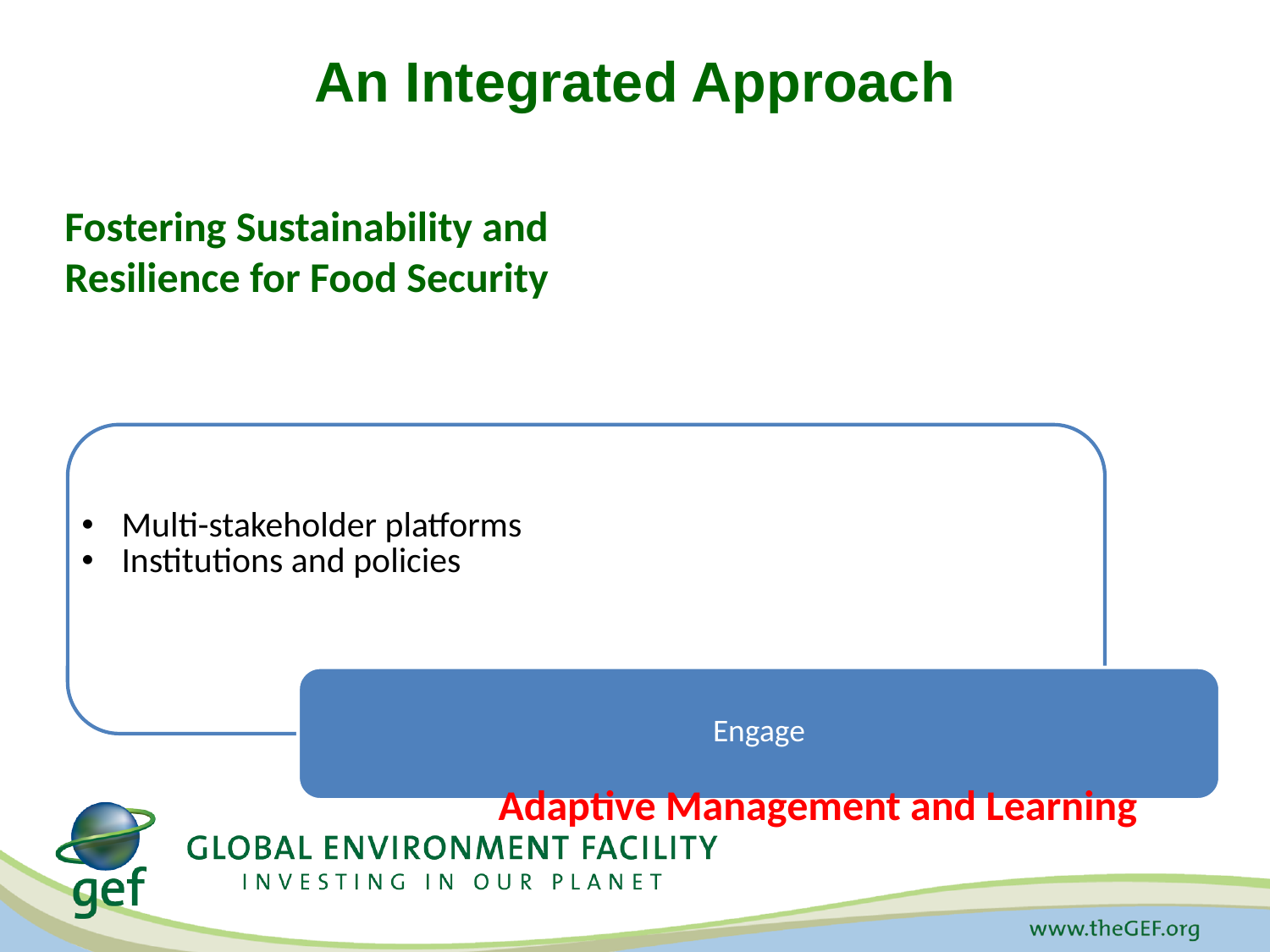

# An Integrated Approach
Engage
Multi-stakeholder platforms
Institutions and policies
Fostering Sustainability and Resilience for Food Security
Adaptive Management and Learning